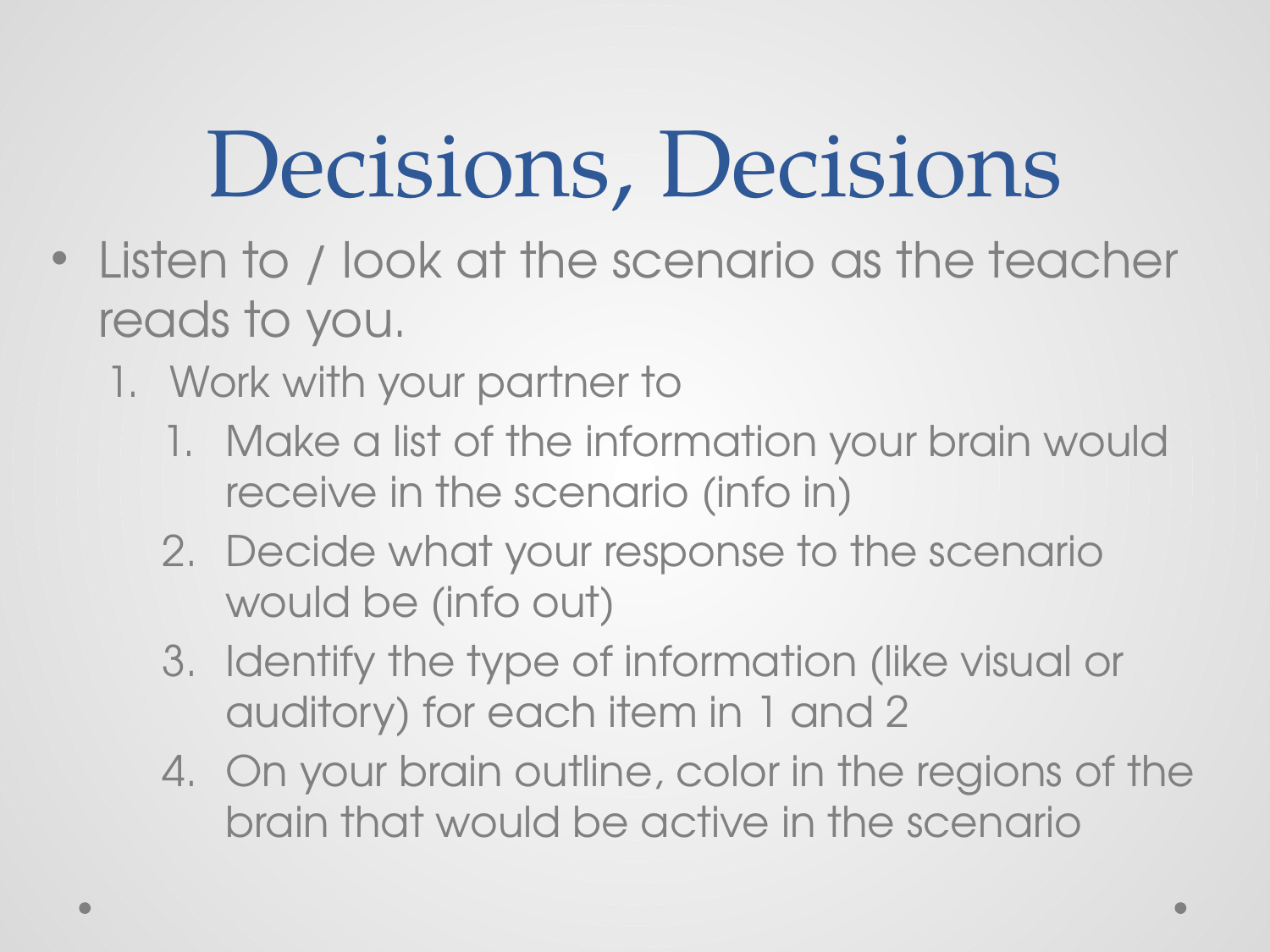

# Decisions, Decisions
Listen to / look at the scenario as the teacher reads to you.
Work with your partner to
Make a list of the information your brain would receive in the scenario (info in)
Decide what your response to the scenario would be (info out)
Identify the type of information (like visual or auditory) for each item in 1 and 2
On your brain outline, color in the regions of the brain that would be active in the scenario